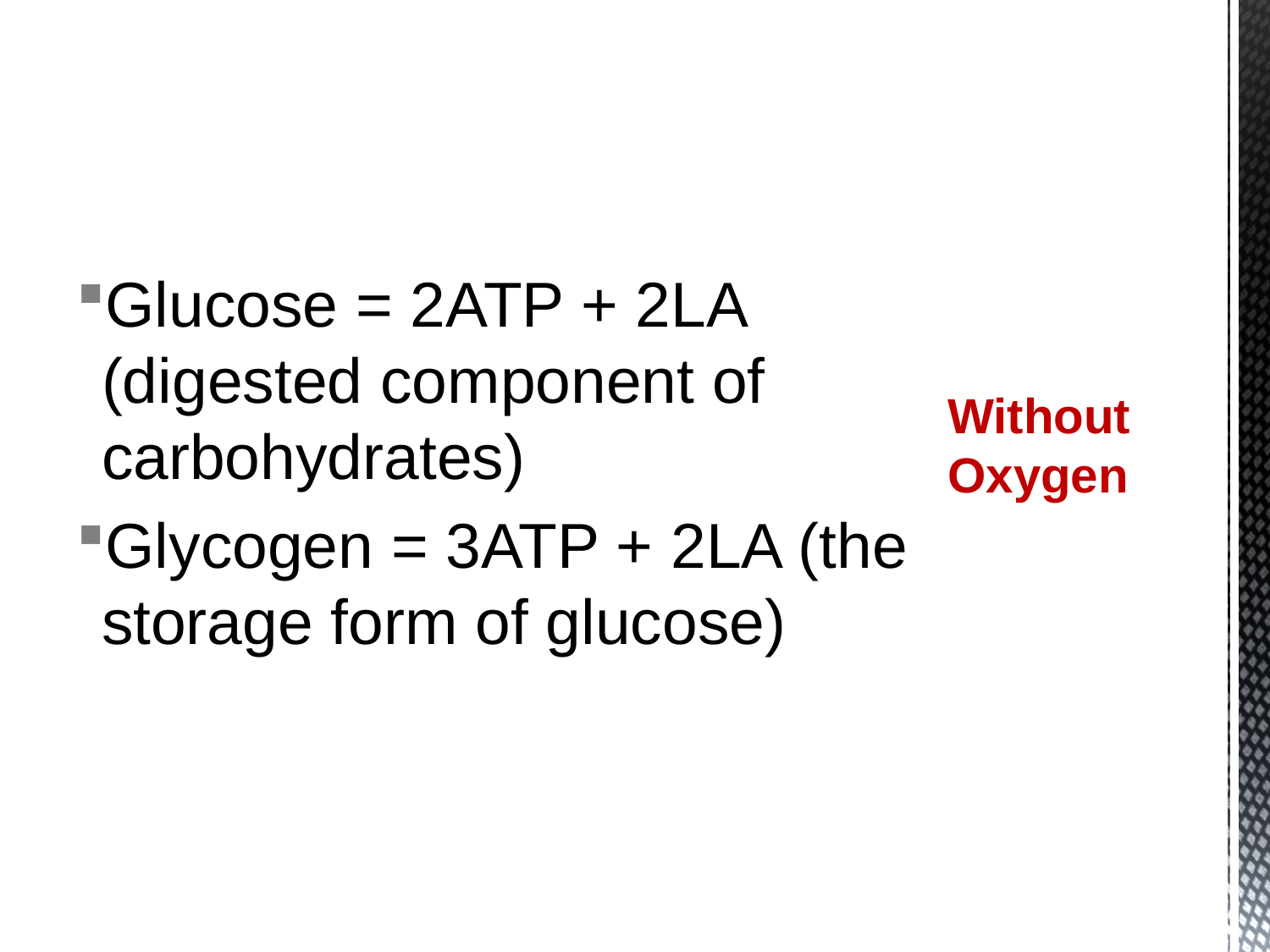

Glucose = 2ATP + 2LA (digested component of carbohydrates)
Glycogen = 3ATP + 2LA (the storage form of glucose)
# Without Oxygen